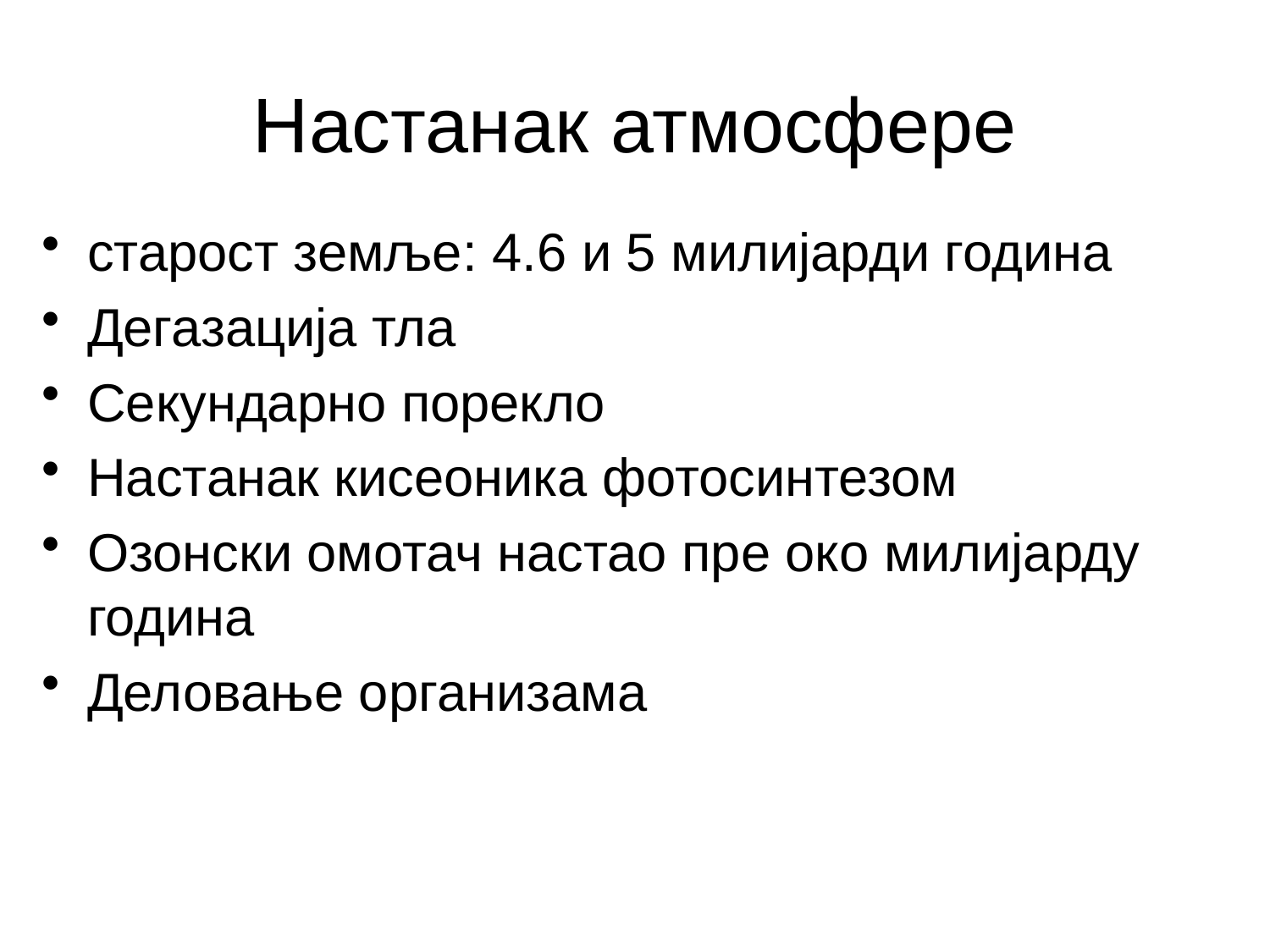

# Настанак атмосфере
старост земље: 4.6 и 5 милијарди година
Дегазација тла
Секундарно порекло
Настанак кисеоника фотосинтезом
Озонски омотач настао пре око милијарду година
Деловање организама